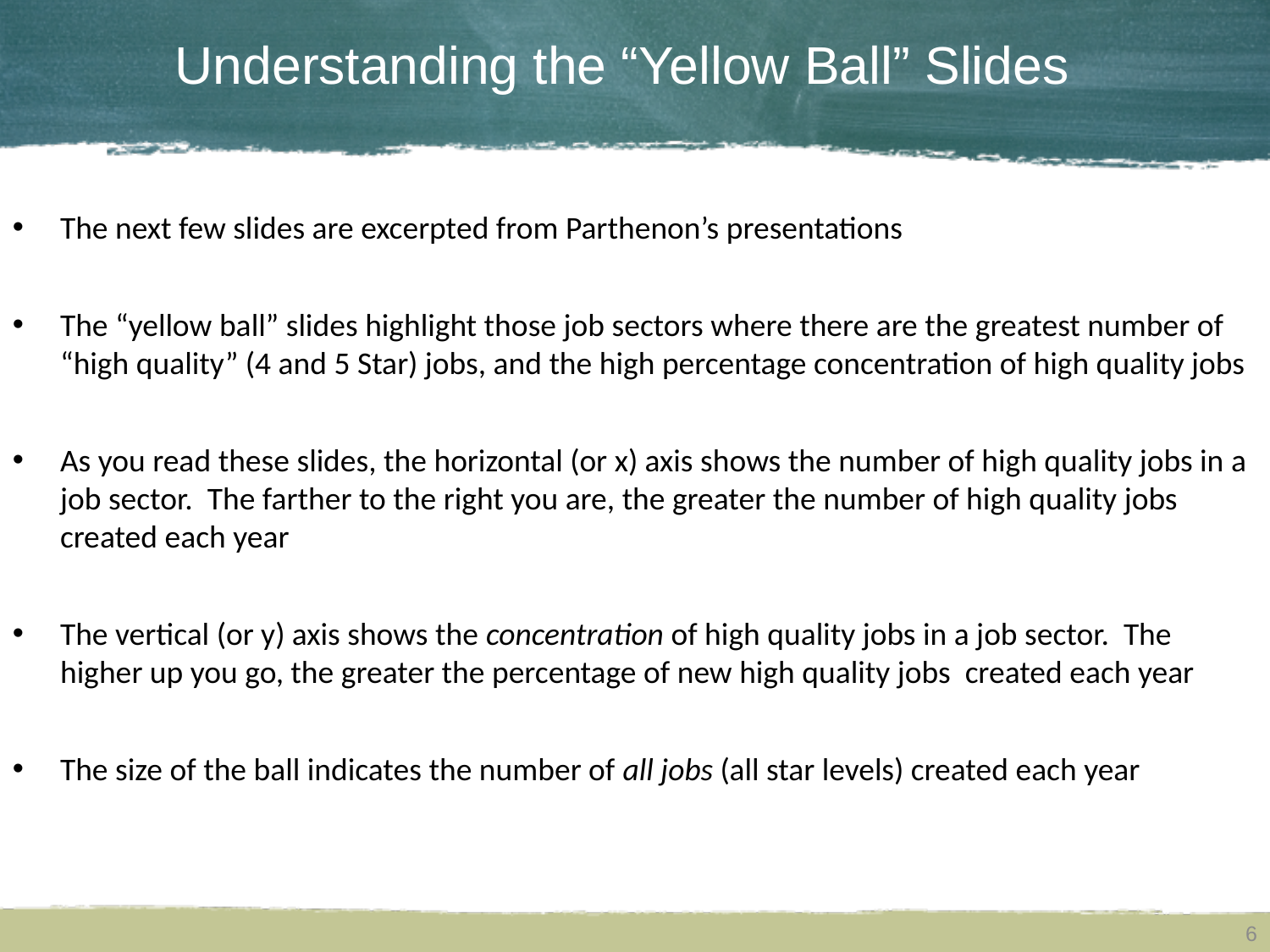

Understanding the “Yellow Ball” Slides
The next few slides are excerpted from Parthenon’s presentations

The “yellow ball” slides highlight those job sectors where there are the greatest number of “high quality” (4 and 5 Star) jobs, and the high percentage concentration of high quality jobs

As you read these slides, the horizontal (or x) axis shows the number of high quality jobs in a job sector.  The farther to the right you are, the greater the number of high quality jobs created each year

The vertical (or y) axis shows the concentration of high quality jobs in a job sector.  The higher up you go, the greater the percentage of new high quality jobs  created each year

The size of the ball indicates the number of all jobs (all star levels) created each year

6